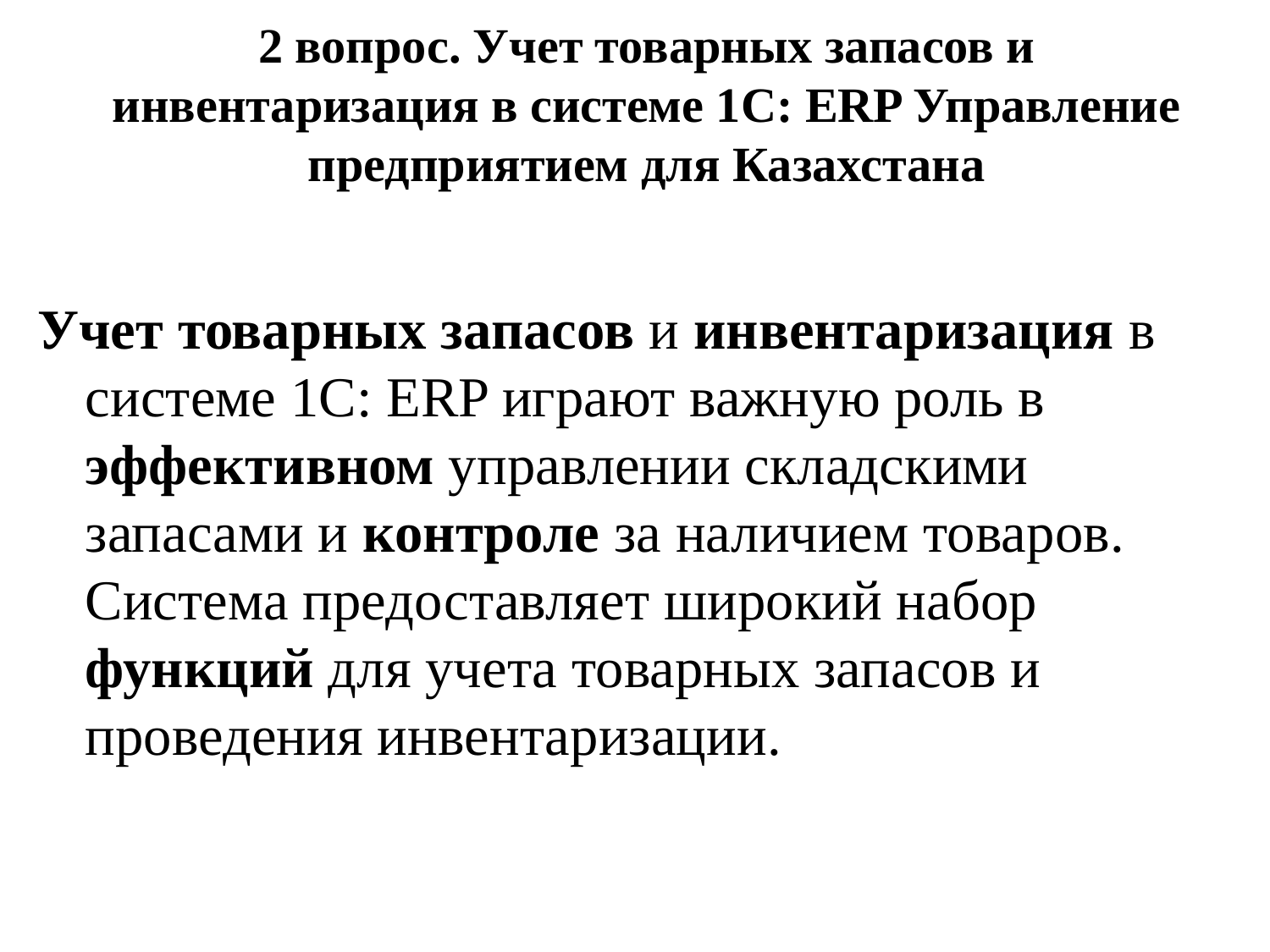

# 2 вопрос. Учет товарных запасов и инвентаризация в системе 1С: ERP Управление предприятием для Казахстана
Учет товарных запасов и инвентаризация в системе 1С: ERP играют важную роль в эффективном управлении складскими запасами и контроле за наличием товаров. Система предоставляет широкий набор функций для учета товарных запасов и проведения инвентаризации.